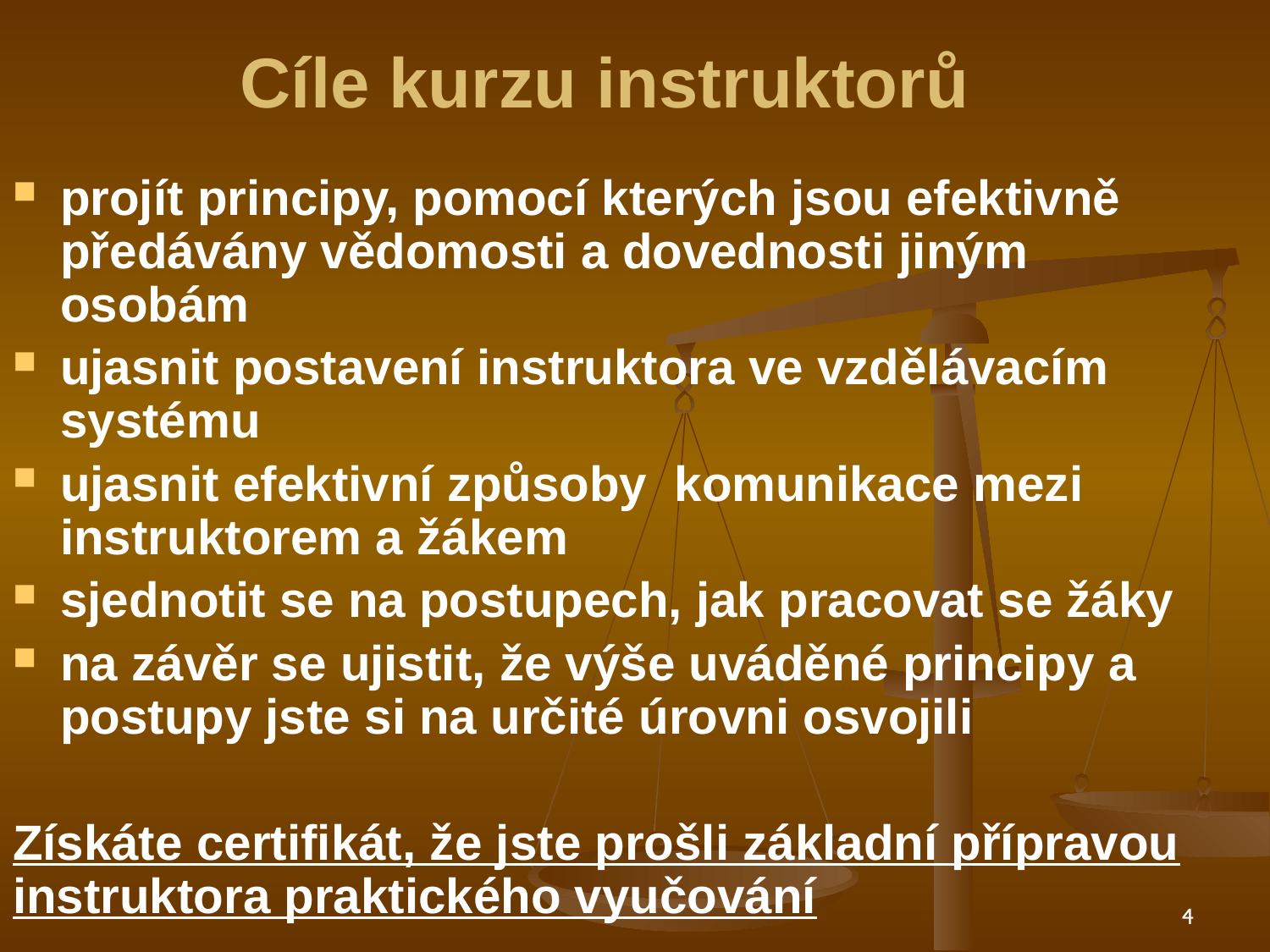

# Cíle kurzu instruktorů
projít principy, pomocí kterých jsou efektivně předávány vědomosti a dovednosti jiným osobám
ujasnit postavení instruktora ve vzdělávacím systému
ujasnit efektivní způsoby  komunikace mezi instruktorem a žákem
sjednotit se na postupech, jak pracovat se žáky
na závěr se ujistit, že výše uváděné principy a postupy jste si na určité úrovni osvojili

Získáte certifikát, že jste prošli základní přípravou instruktora praktického vyučování

4